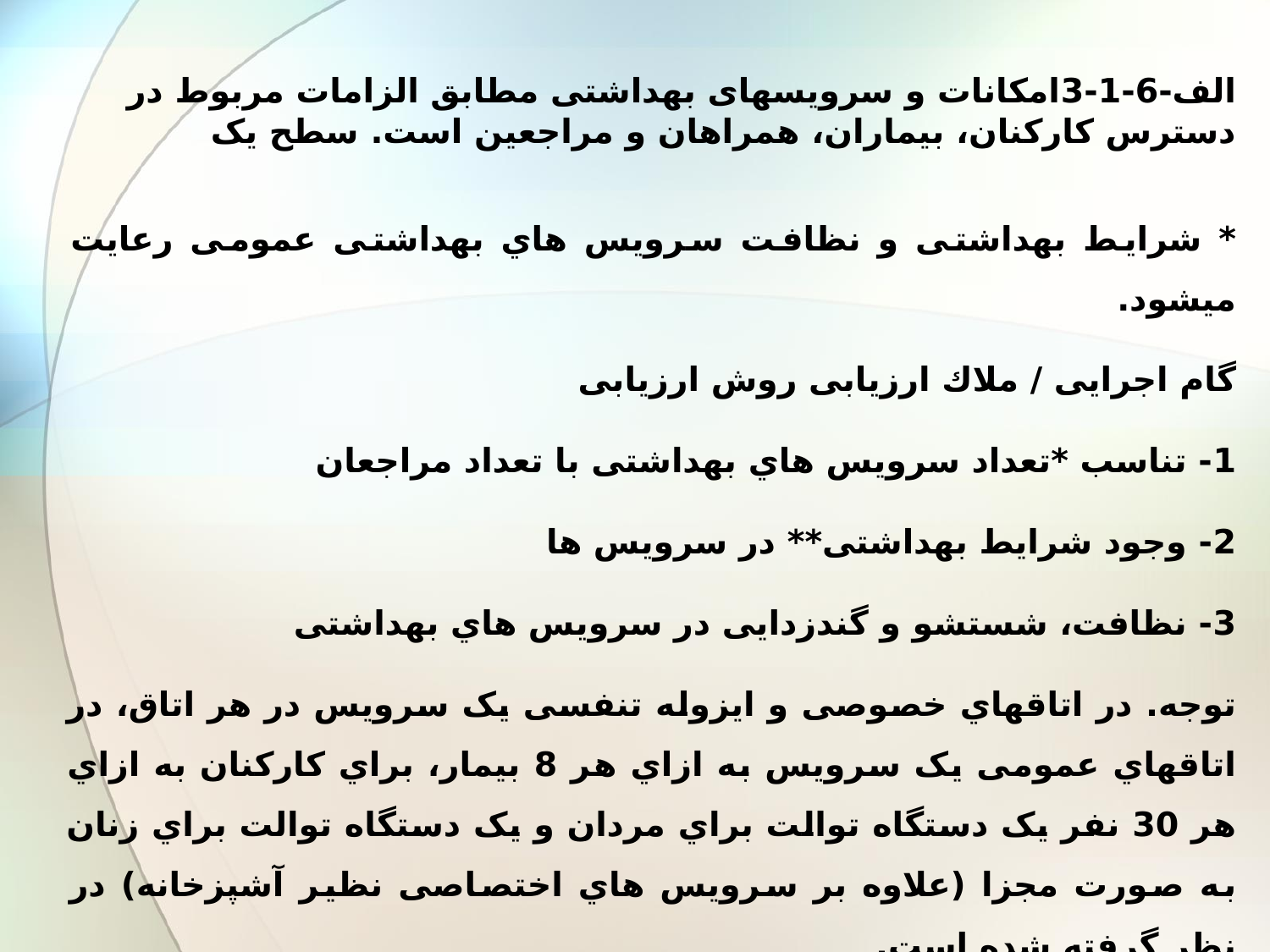

الف-6-1-3	امکانات و سرویسهای بهداشتی مطابق الزامات مربوط در دسترس کارکنان، بیماران، همراهان و مراجعین است. 	سطح یک

* شرایط بهداشتی و نظافت سرویس هاي بهداشتی عمومی رعایت میشود.
گام اجرایی / ملاك ارزیابی روش ارزیابی
1- تناسب *تعداد سرویس هاي بهداشتی با تعداد مراجعان
2- وجود شرایط بهداشتی** در سرویس ها
3- نظافت، شستشو و گندزدایی در سرویس هاي بهداشتی
توجه. در اتاقهاي خصوصی و ایزوله تنفسی یک سرویس در هر اتاق، در اتاقهاي عمومی یک سرویس به ازاي هر 8 بیمار، براي کارکنان به ازاي هر 30 نفر یک دستگاه توالت براي مردان و یک دستگاه توالت براي زنان به صورت مجزا (علاوه بر سرویس هاي اختصاصی نظیر آشپزخانه) در نظر گرفته شده است.